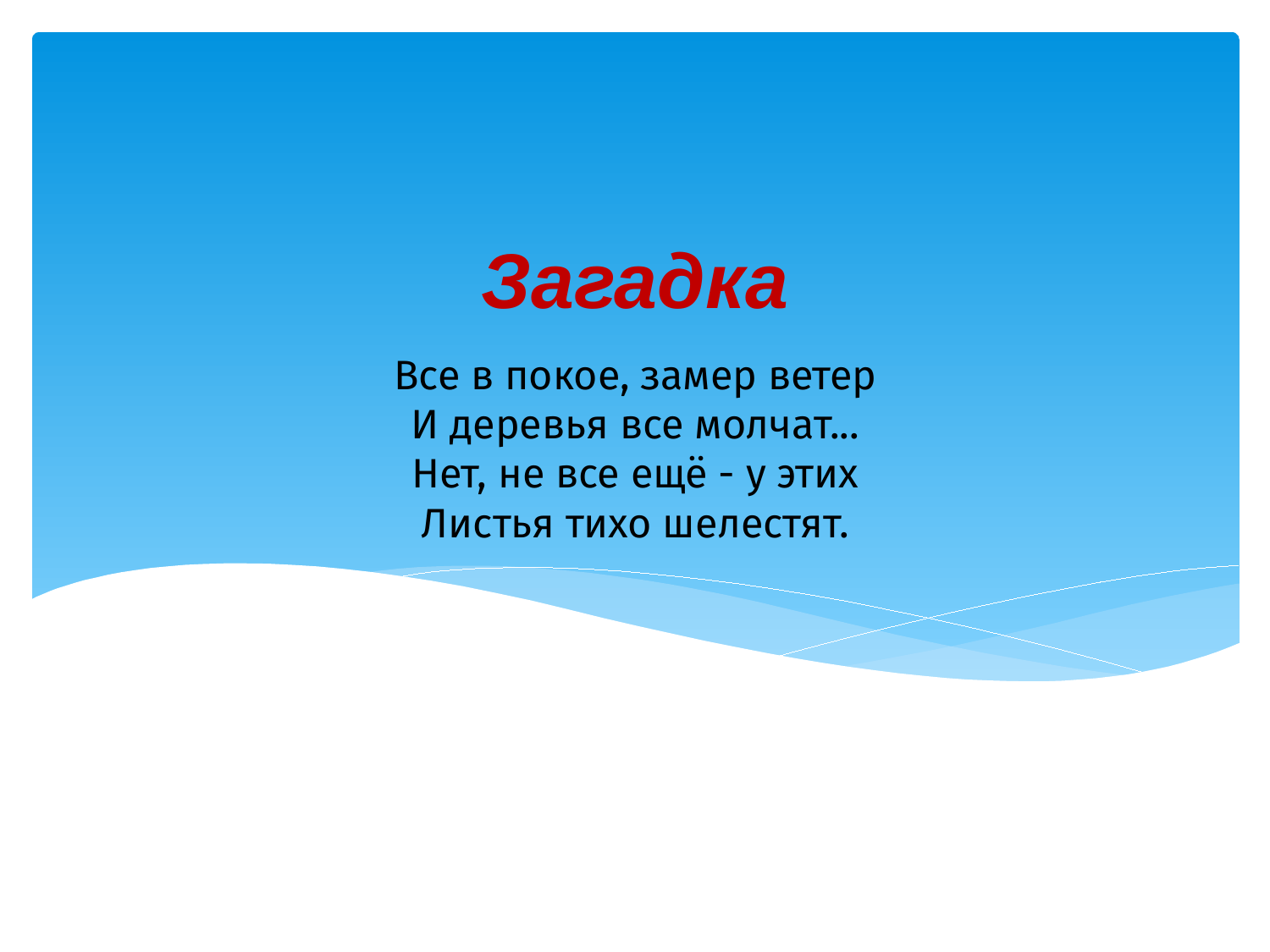

Загадка
# Все в покое, замер ветер И деревья все молчат... Нет, не все ещё - у этих Листья тихо шелестят.